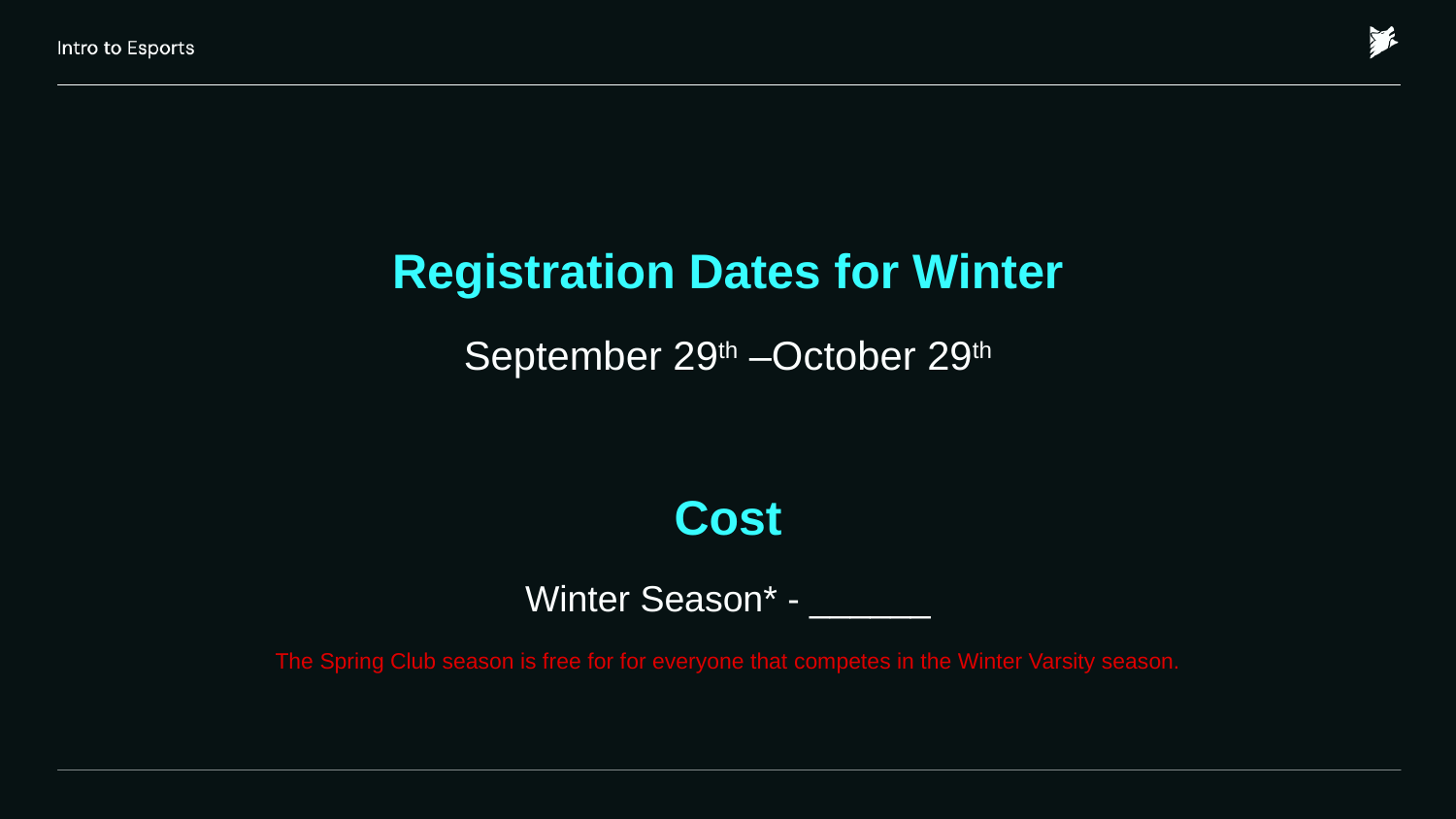

Registration Dates for Winter
September 29th –October 29th

Cost
Winter Season* - ______
The Spring Club season is free for for everyone that competes in the Winter Varsity season.